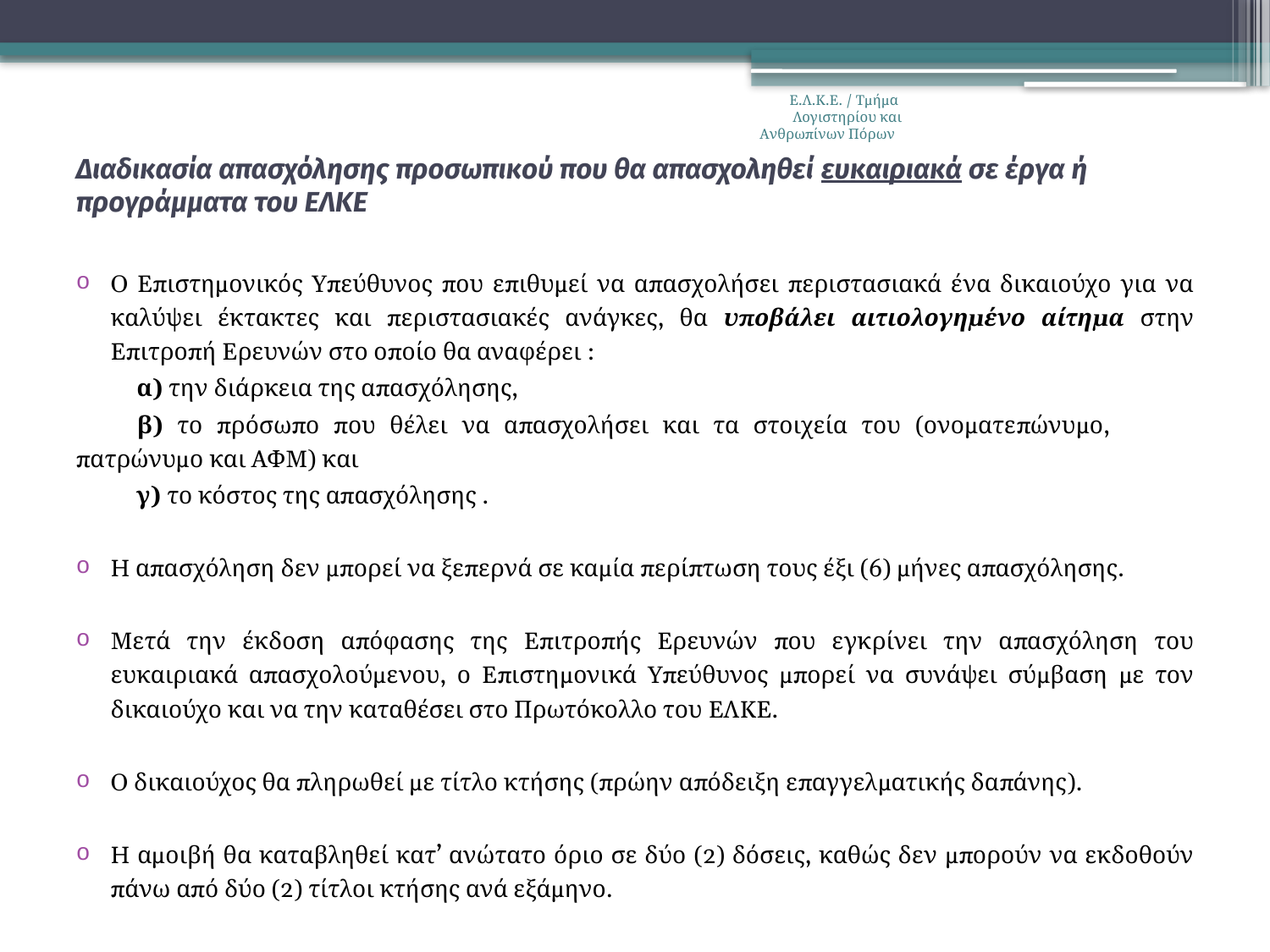

Ε.Λ.Κ.Ε. / Τμήμα  Λογιστηρίου και Ανθρωπίνων Πόρων

# Διαδικασία απασχόλησης προσωπικού που θα απασχοληθεί ευκαιριακά σε έργα ή προγράμματα του ΕΛΚΕ

Ο Επιστημονικός Υπεύθυνος που επιθυμεί να απασχολήσει περιστασιακά ένα δικαιούχο για να καλύψει έκτακτες και περιστασιακές ανάγκες, θα υποβάλει αιτιολογημένο αίτημα στην Επιτροπή Ερευνών στο οποίο θα αναφέρει :
	α) την διάρκεια της απασχόλησης,
	β) το πρόσωπο που θέλει να απασχολήσει και τα στοιχεία του (ονοματεπώνυμο, 	    πατρώνυμο και ΑΦΜ) και
	γ) το κόστος της απασχόλησης .

Η απασχόληση δεν μπορεί να ξεπερνά σε καμία περίπτωση τους έξι (6) μήνες απασχόλησης.

Μετά την έκδοση απόφασης της Επιτροπής Ερευνών που εγκρίνει την απασχόληση του ευκαιριακά απασχολούμενου, ο Επιστημονικά Υπεύθυνος μπορεί να συνάψει σύμβαση με τον δικαιούχο και να την καταθέσει στο Πρωτόκολλο του ΕΛΚΕ.

Ο δικαιούχος θα πληρωθεί με τίτλο κτήσης (πρώην απόδειξη επαγγελματικής δαπάνης).

Η αμοιβή θα καταβληθεί κατ’ ανώτατο όριο σε δύο (2) δόσεις, καθώς δεν μπορούν να εκδοθούν πάνω από δύο (2) τίτλοι κτήσης ανά εξάμηνο.